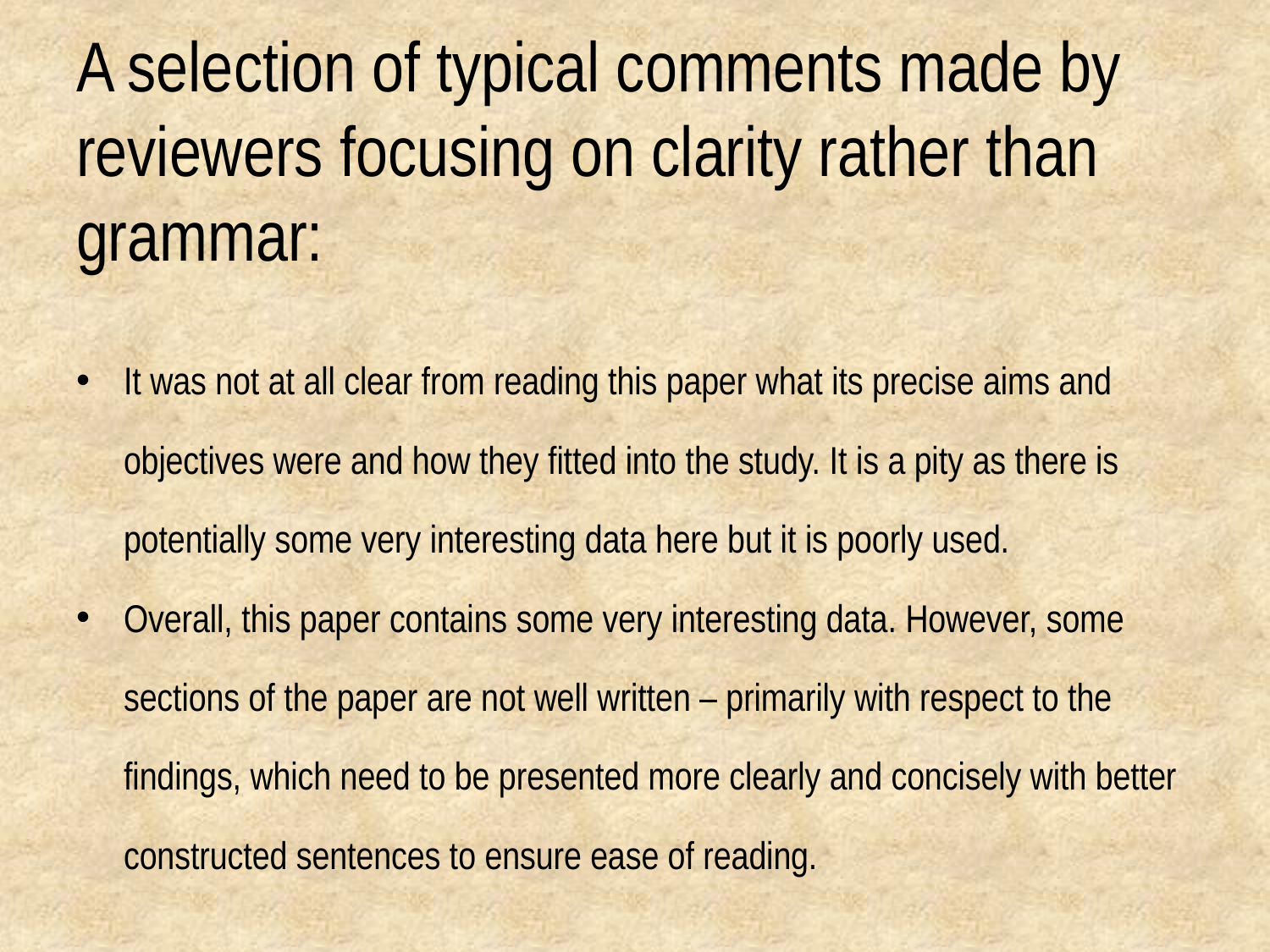

# A selection of typical comments made by reviewers focusing on clarity rather than grammar:
It was not at all clear from reading this paper what its precise aims and objectives were and how they fitted into the study. It is a pity as there is potentially some very interesting data here but it is poorly used.
Overall, this paper contains some very interesting data. However, some sections of the paper are not well written – primarily with respect to the findings, which need to be presented more clearly and concisely with better constructed sentences to ensure ease of reading.